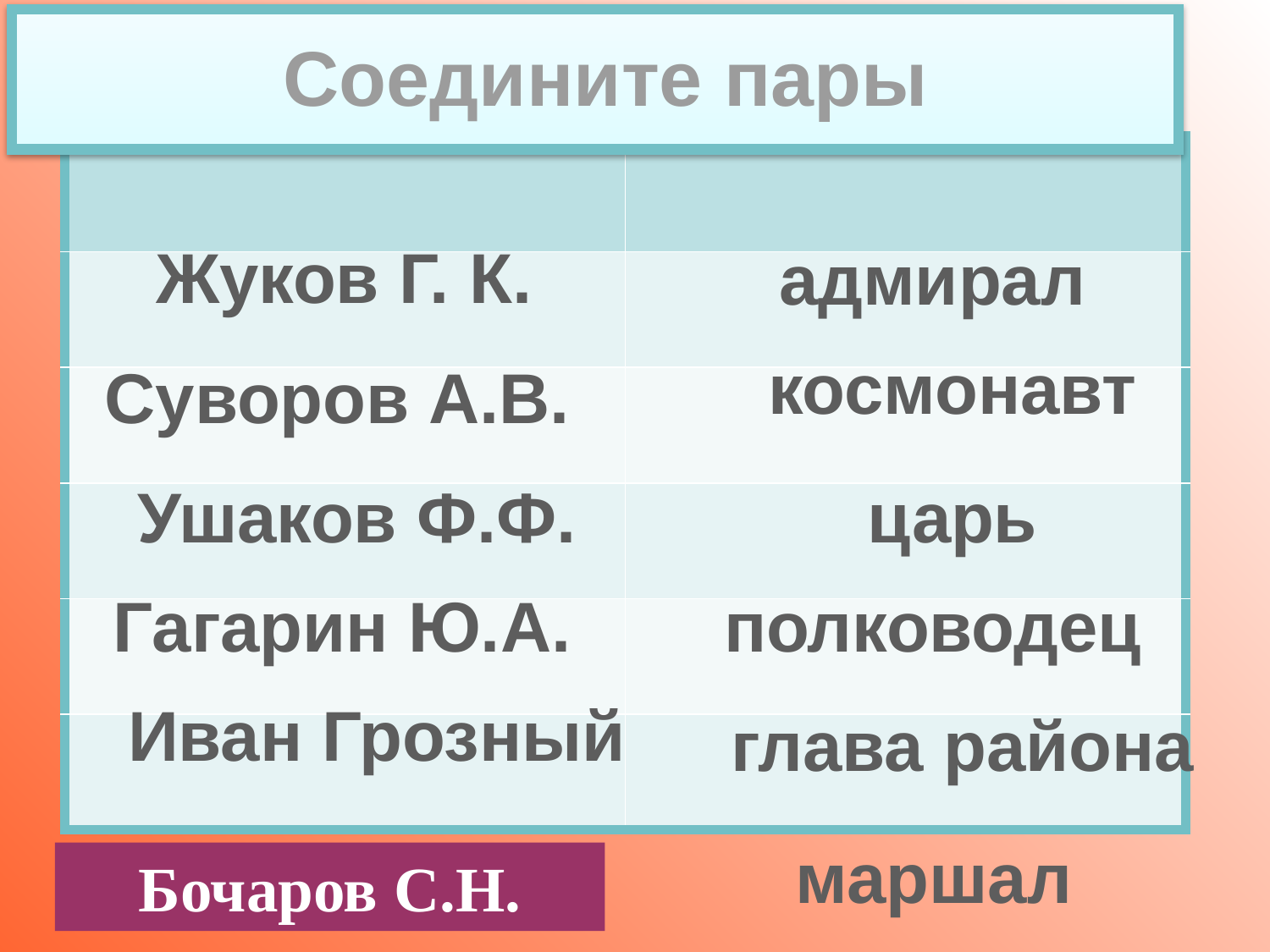

# Соедините пары
|  |  |
| --- | --- |
|  |  |
|  |  |
|  |  |
|  |  |
|  |  |
Жуков Г. К.
адмирал
космонавт
Суворов А.В.
Ушаков Ф.Ф.
царь
Гагарин Ю.А.
полководец
Иван Грозный
глава района
маршал
Бочаров С.Н.